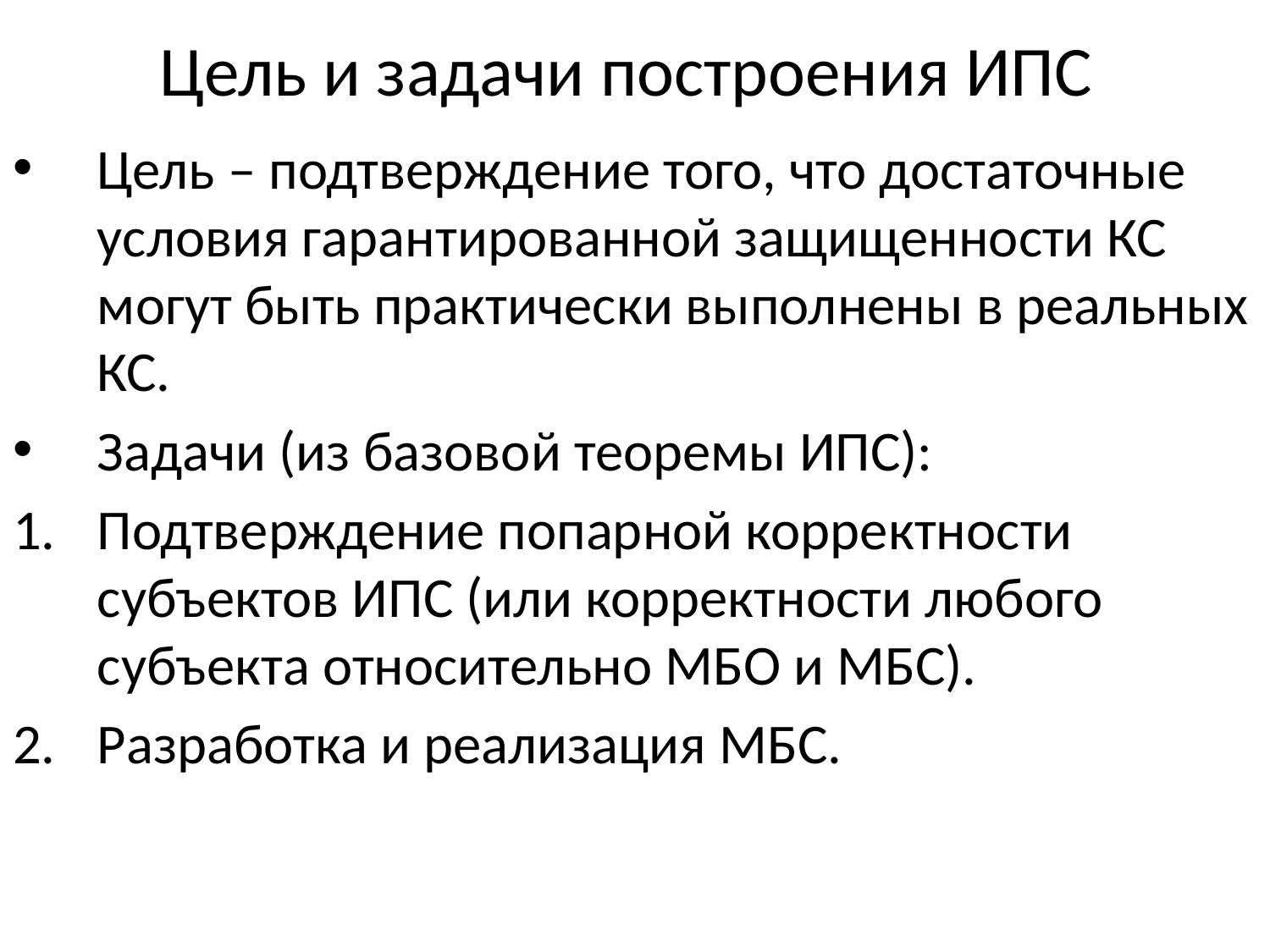

# Цель и задачи построения ИПС
Цель – подтверждение того, что достаточные условия гарантированной защищенности КС могут быть практически выполнены в реальных КС.
Задачи (из базовой теоремы ИПС):
Подтверждение попарной корректности субъектов ИПС (или корректности любого субъекта относительно МБО и МБС).
Разработка и реализация МБС.